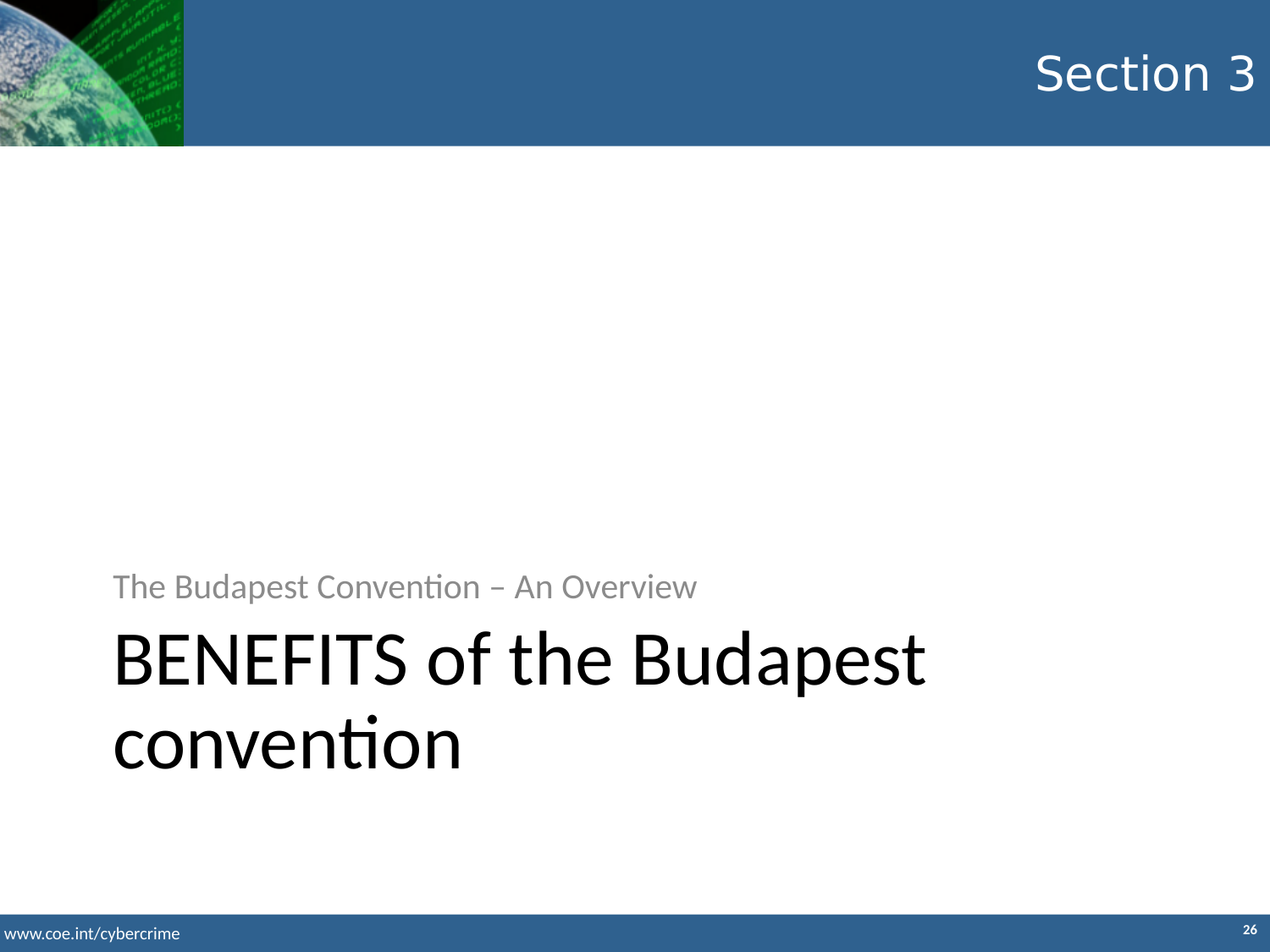

Section 3

The Budapest Convention – An Overview
BENEFITS of the Budapest convention
26